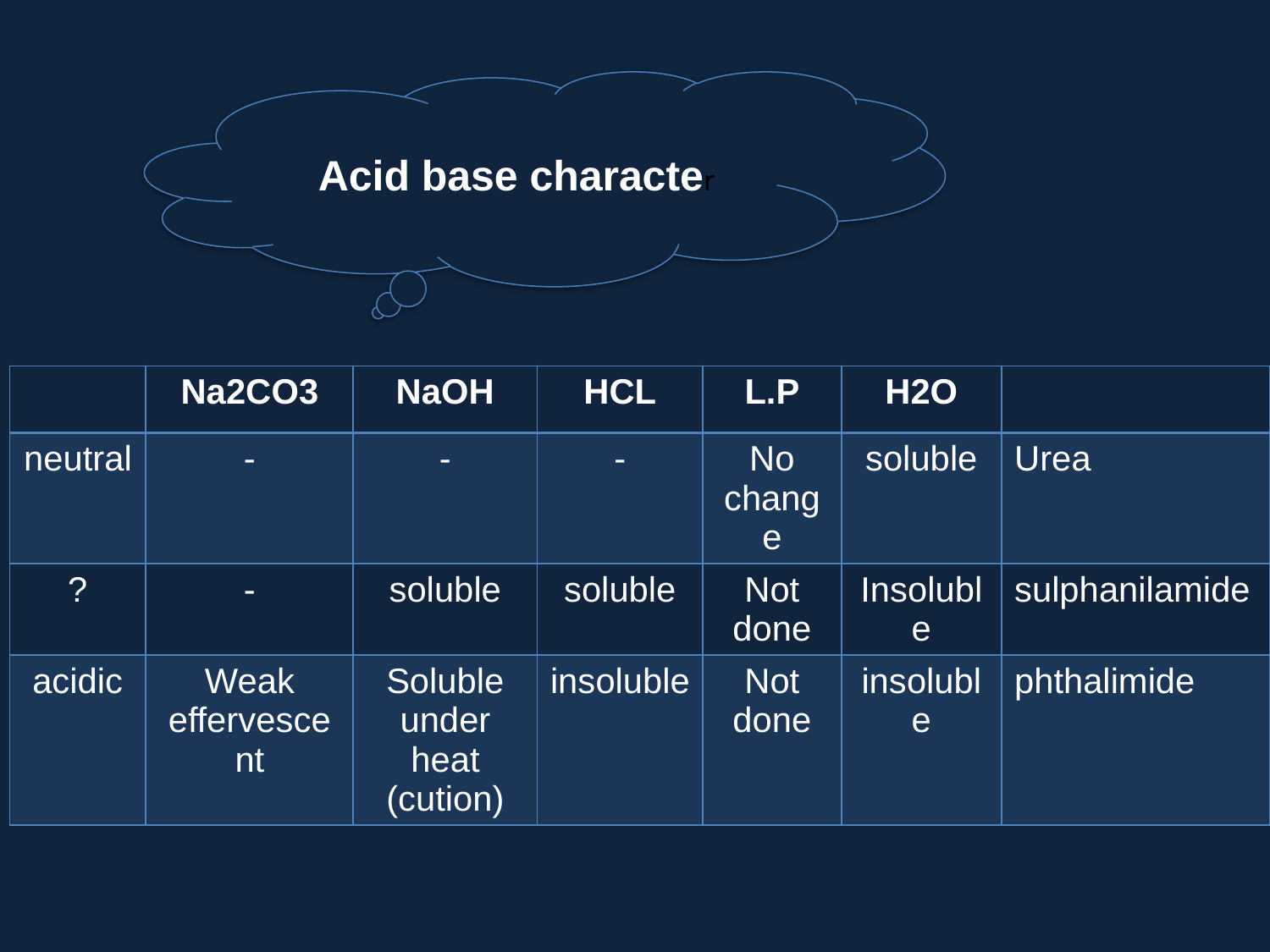

Acid base character
|  | Na2CO3 | NaOH | HCL | L.P | H2O |  |
| --- | --- | --- | --- | --- | --- | --- |
| neutral | - | - | - | No change | soluble | Urea |
| ? | - | soluble | soluble | Not done | Insoluble | sulphanilamide |
| acidic | Weak effervescent | Soluble under heat (cution) | insoluble | Not done | insoluble | phthalimide |